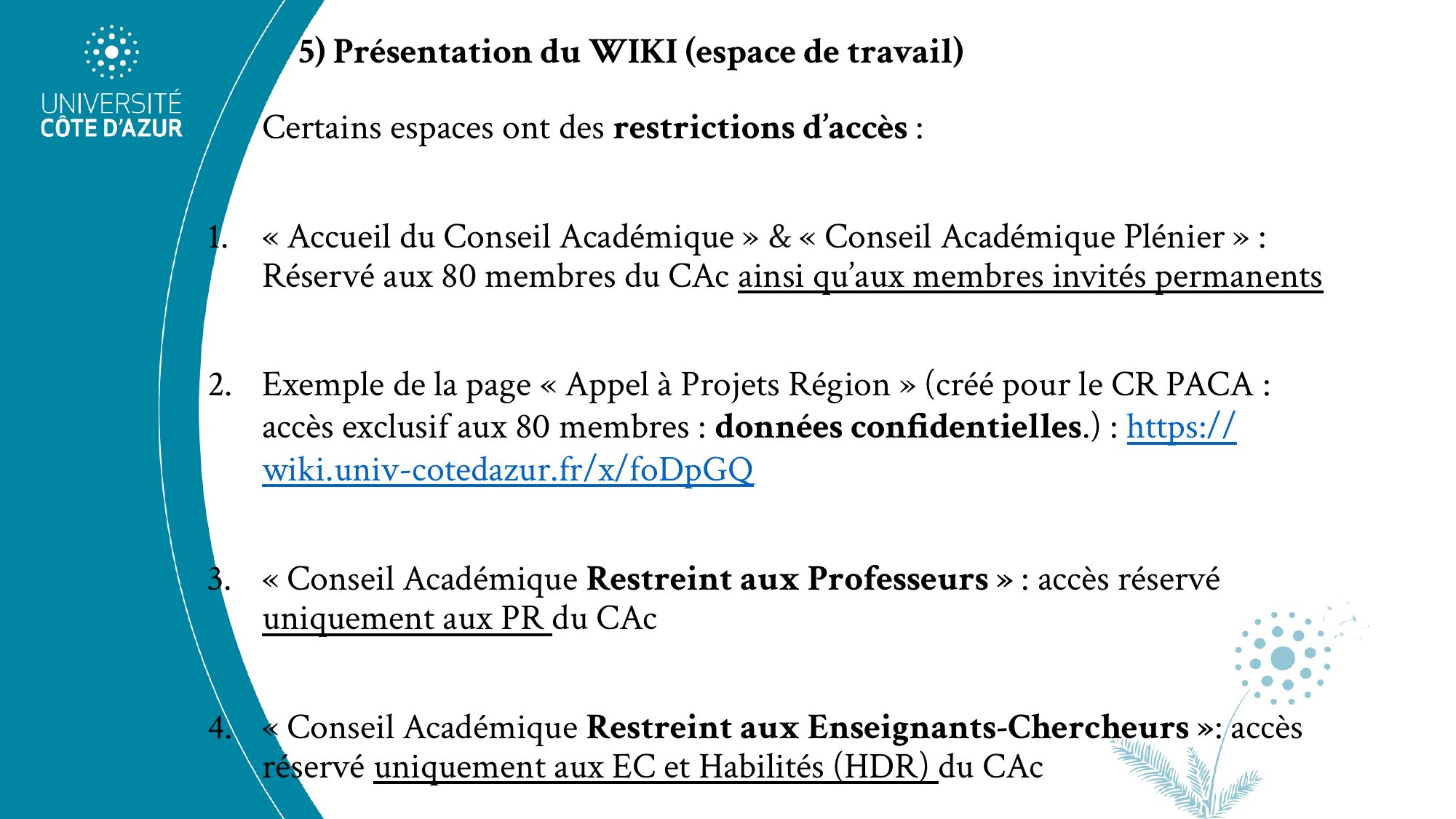

# 5) Présentation du WIKI (espace de travail)
Certains espaces ont des restrictions d’accès :

« Accueil du Conseil Académique » & « Conseil Académique Plénier » : Réservé aux 80 membres du CAc ainsi qu’aux membres invités permanents

Exemple de la page « Appel à Projets Région » (créé pour le CR PACA : accès exclusif aux 80 membres : données confidentielles.) : https://wiki.univ-cotedazur.fr/x/foDpGQ

« Conseil Académique Restreint aux Professeurs » : accès réservé uniquement aux PR du CAc

« Conseil Académique Restreint aux Enseignants-Chercheurs »: accès réservé uniquement aux EC et Habilités (HDR) du CAc